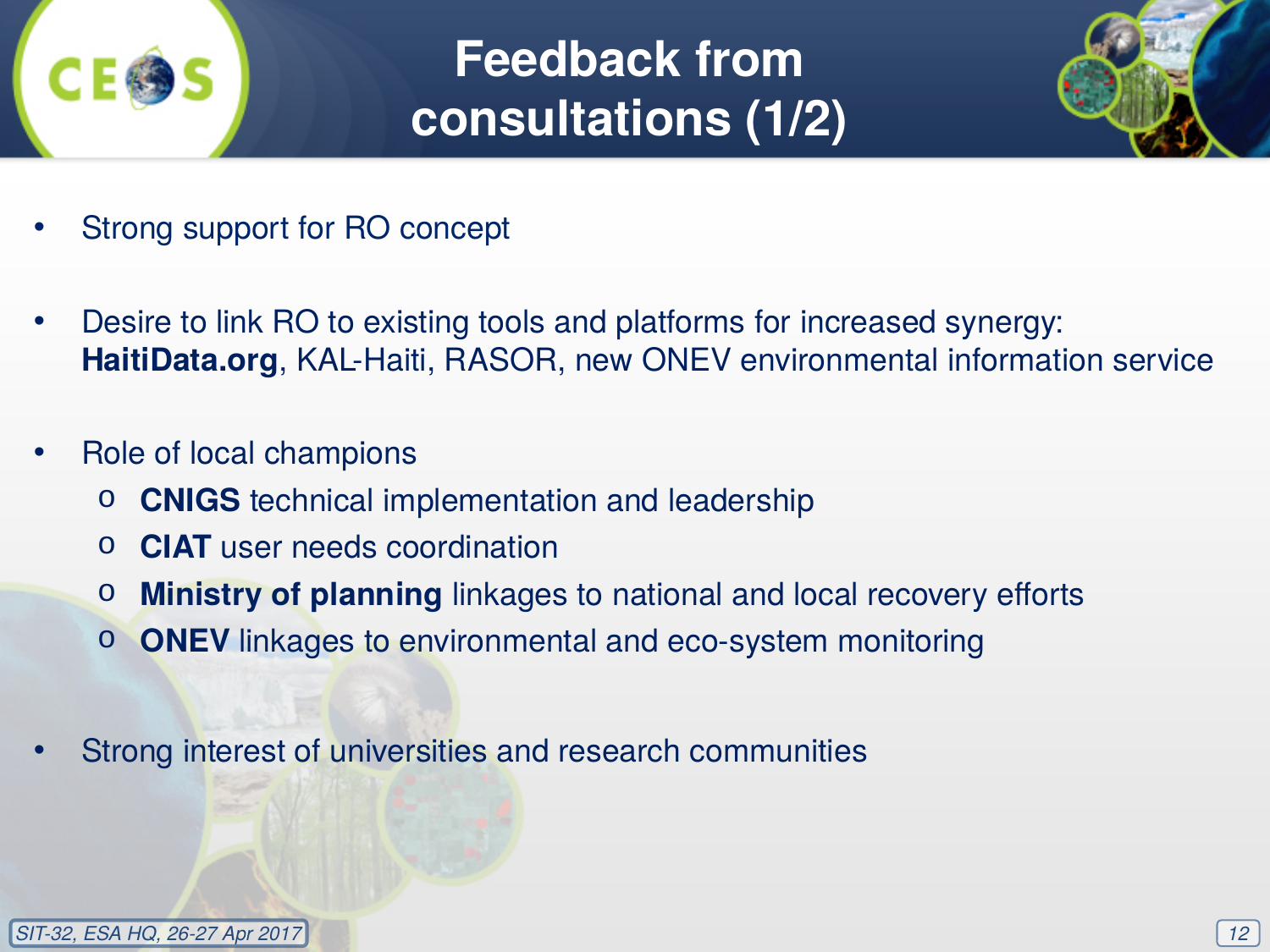

Feedback from consultations (1/2)
Strong support for RO concept

Desire to link RO to existing tools and platforms for increased synergy: HaitiData.org, KAL-Haiti, RASOR, new ONEV environmental information service

Role of local champions
CNIGS technical implementation and leadership
CIAT user needs coordination
Ministry of planning linkages to national and local recovery efforts
ONEV linkages to environmental and eco-system monitoring

Strong interest of universities and research communities
12